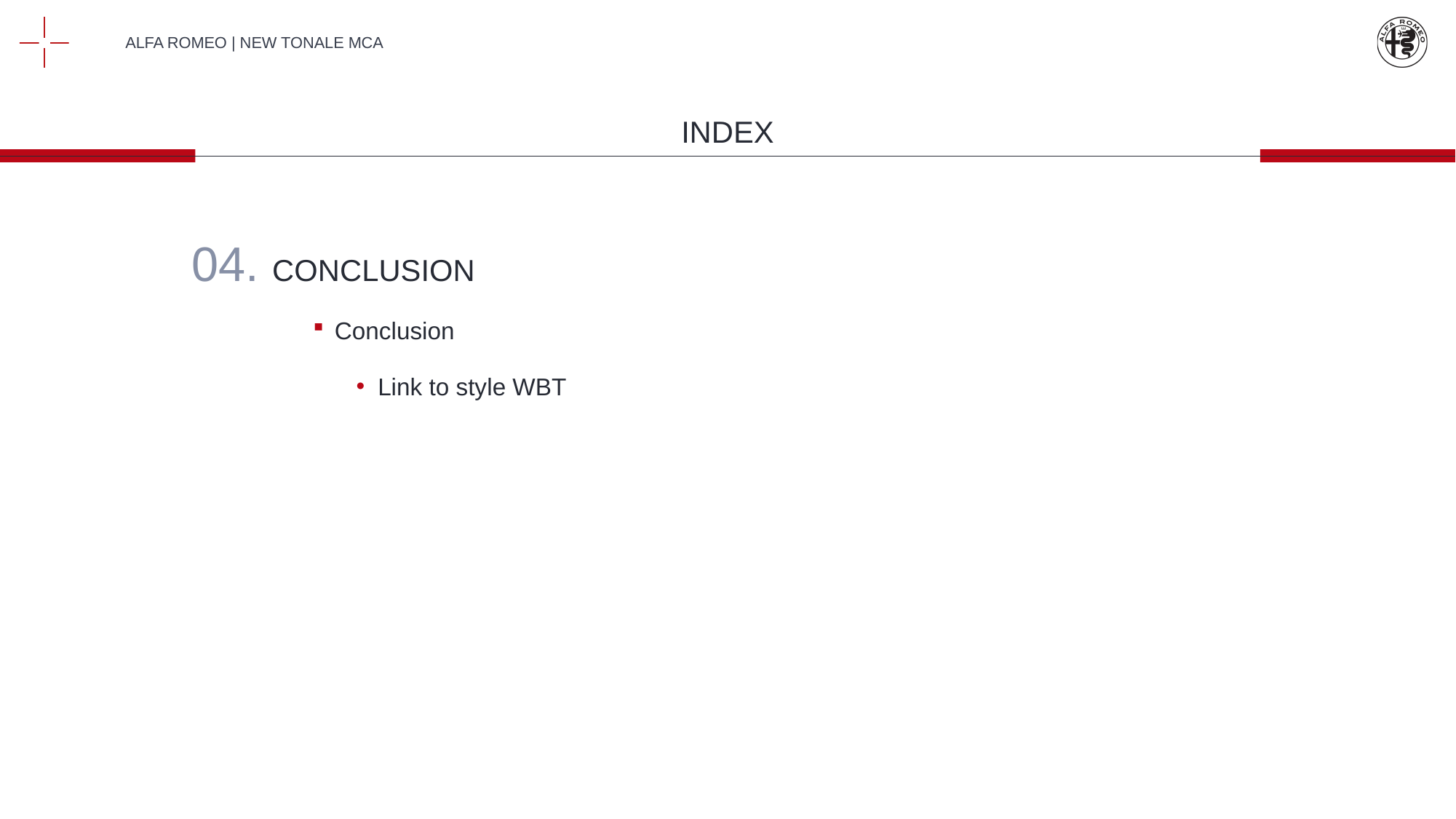

INDEX

04. Conclusion
Conclusion
Link to style WBT